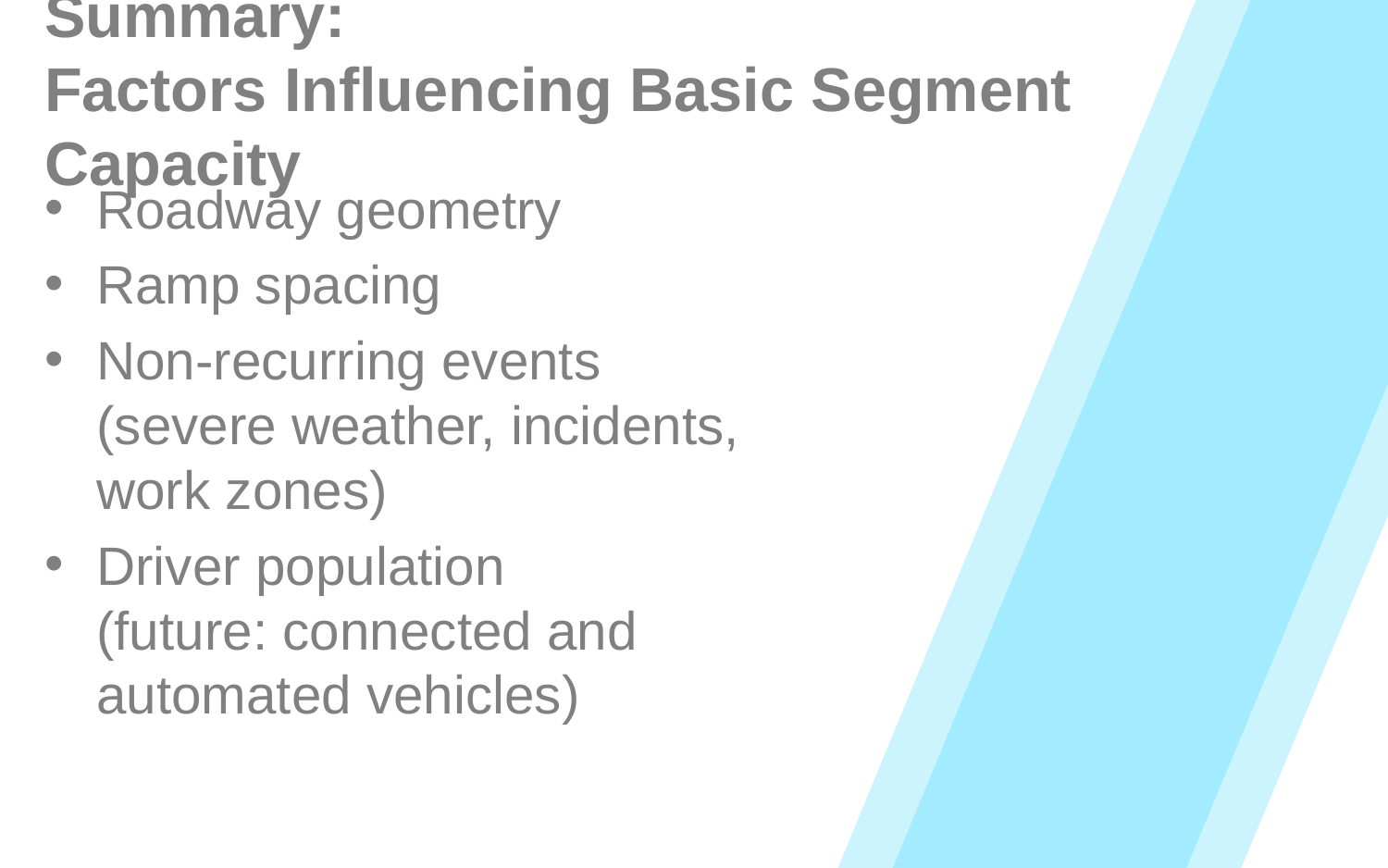

# Summary: Factors Influencing Basic Segment Capacity
Roadway geometry
Ramp spacing
Non-recurring events
(severe weather, incidents, work zones)
Driver population
(future: connected and automated vehicles)